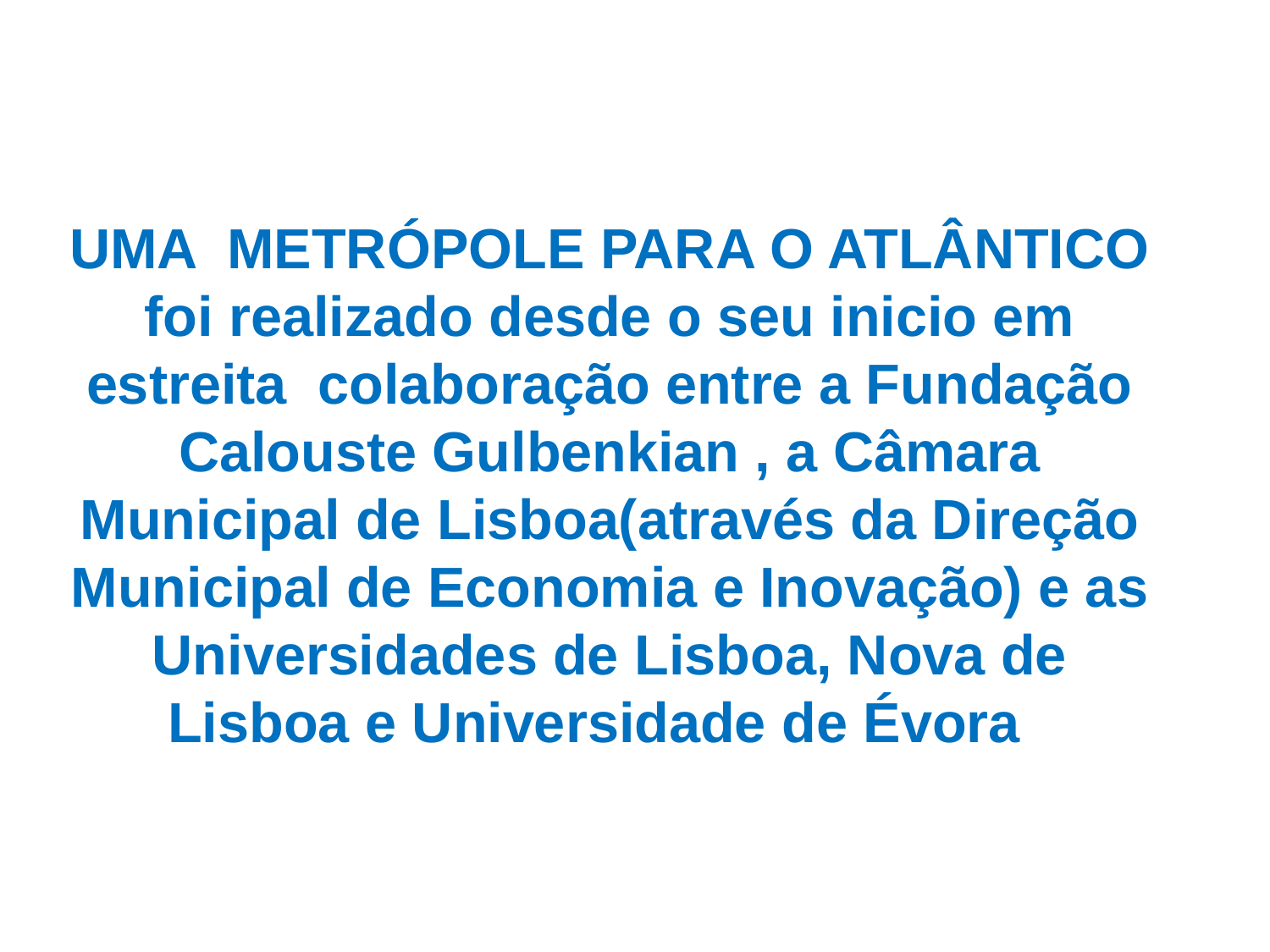

Uma  Metrópole para o Atlântico foi realizado desde o seu inicio em estreita  colaboração entre a Fundação Calouste Gulbenkian , a Câmara Municipal de Lisboa(através da Direção Municipal de Economia e Inovação) e as Universidades de Lisboa, Nova de Lisboa e Universidade de Évora